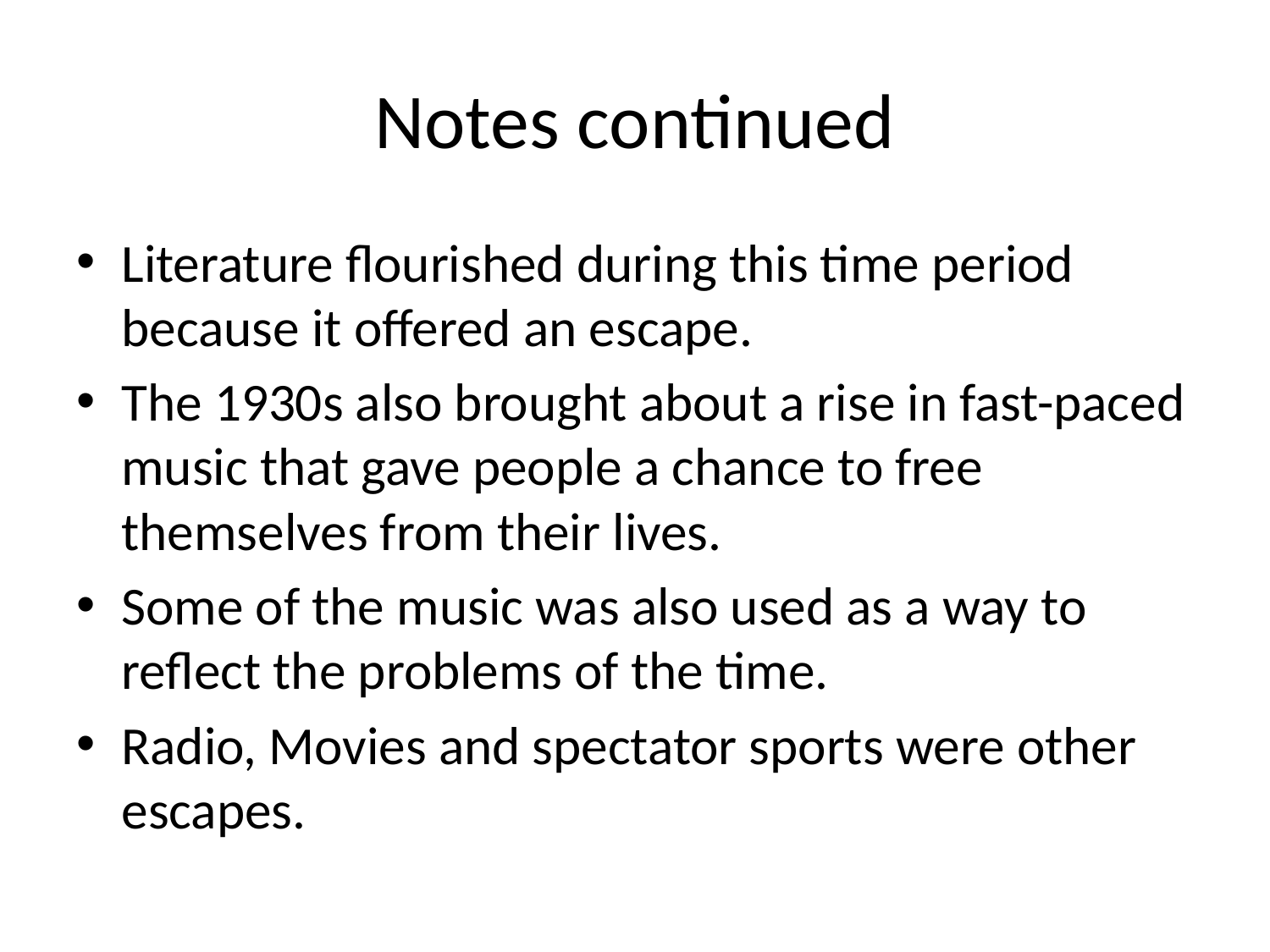

# Notes continued
Literature flourished during this time period because it offered an escape.
The 1930s also brought about a rise in fast-paced music that gave people a chance to free themselves from their lives.
Some of the music was also used as a way to reflect the problems of the time.
Radio, Movies and spectator sports were other escapes.